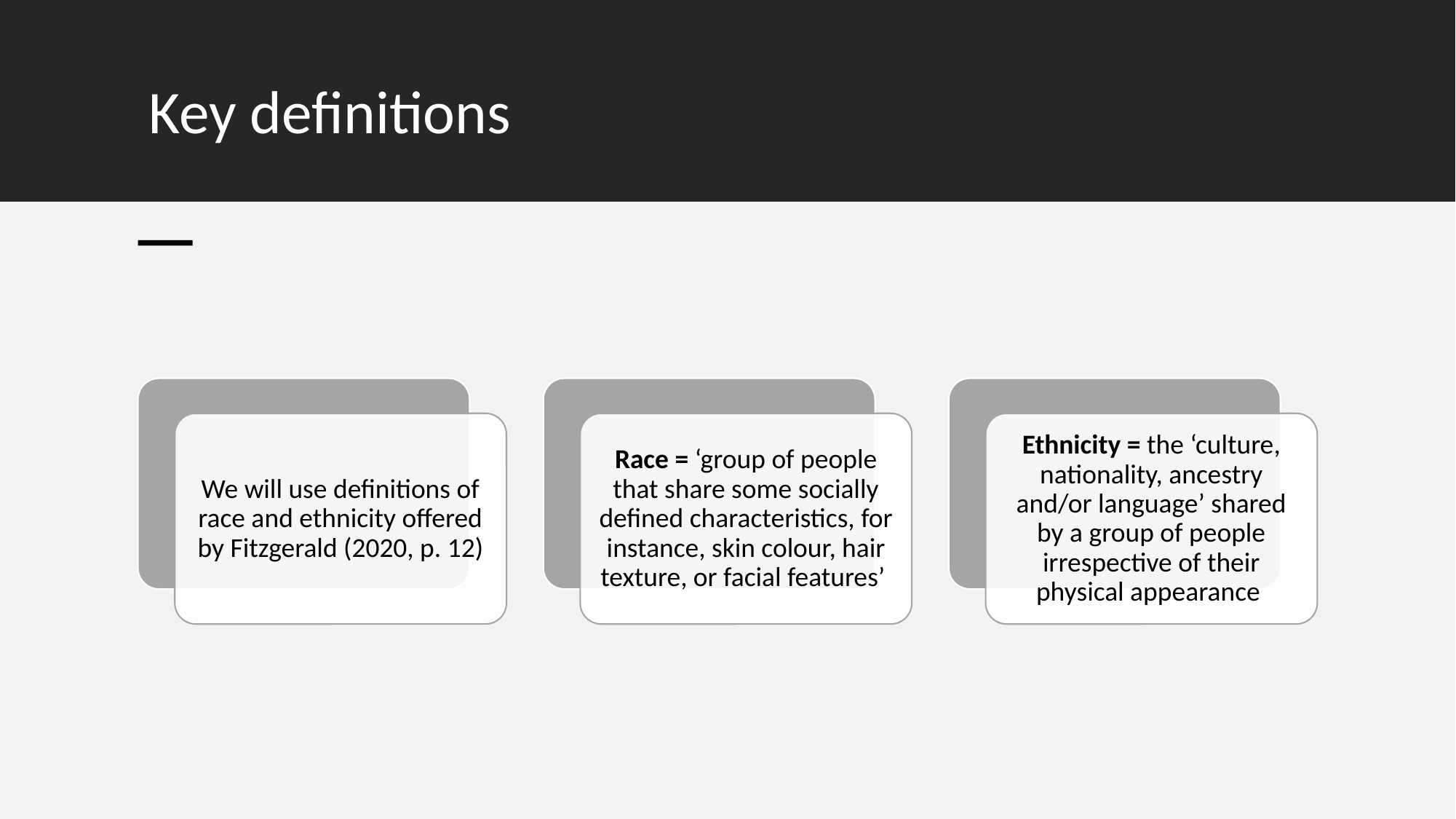

# Key definitions

We will use definitions of race and ethnicity offered by Fitzgerald (2020, p. 12)
Race = ‘group of people that share some socially defined characteristics, for instance, skin colour, hair texture, or facial features’
Ethnicity = the ‘culture, nationality, ancestry and/or language’ shared by a group of people irrespective of their physical appearance